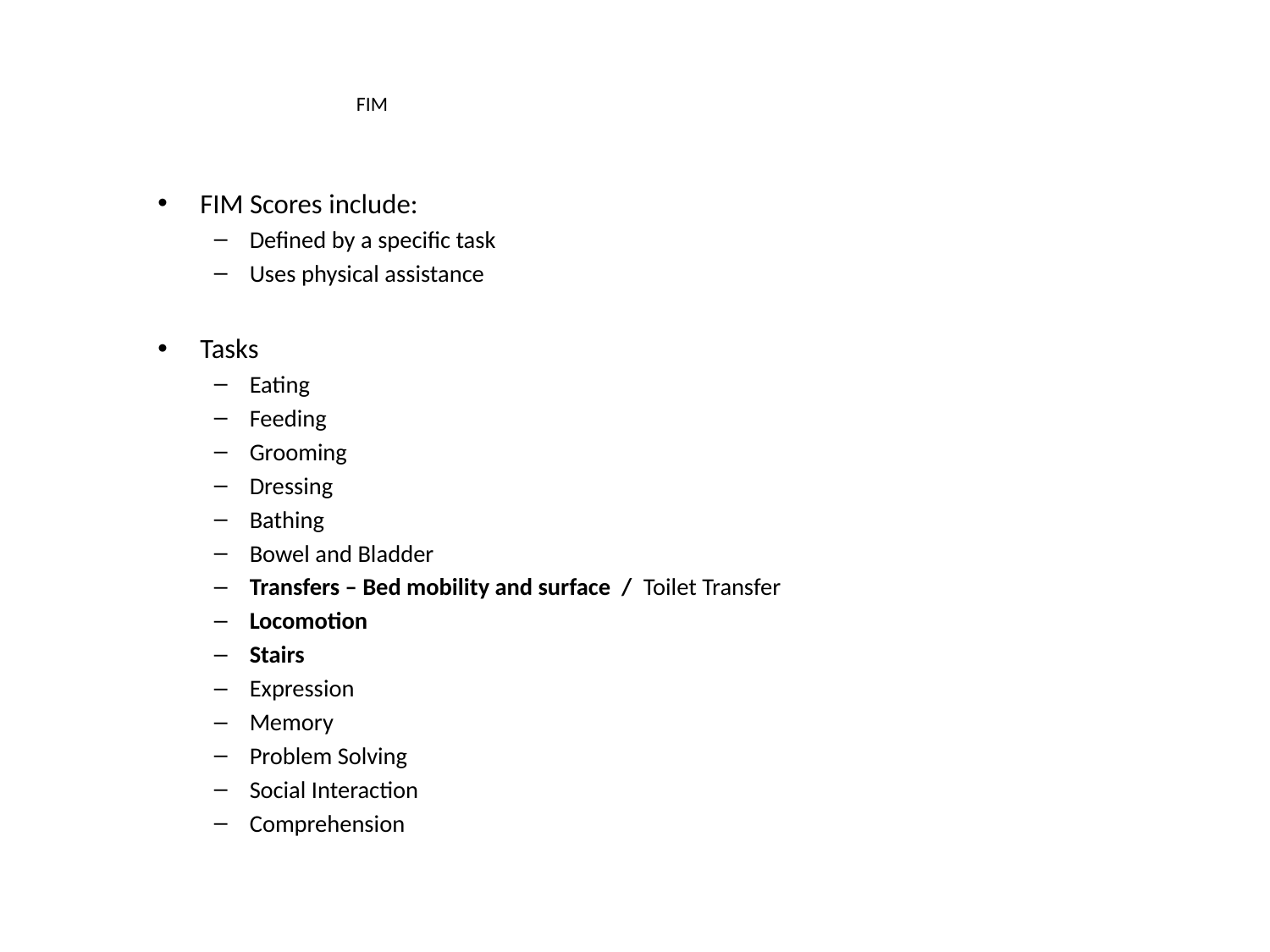

# FIM
FIM Scores include:
Defined by a specific task
Uses physical assistance

Tasks
Eating
Feeding
Grooming
Dressing
Bathing
Bowel and Bladder
Transfers – Bed mobility and surface  /  Toilet Transfer
Locomotion
Stairs
Expression
Memory
Problem Solving
Social Interaction
Comprehension